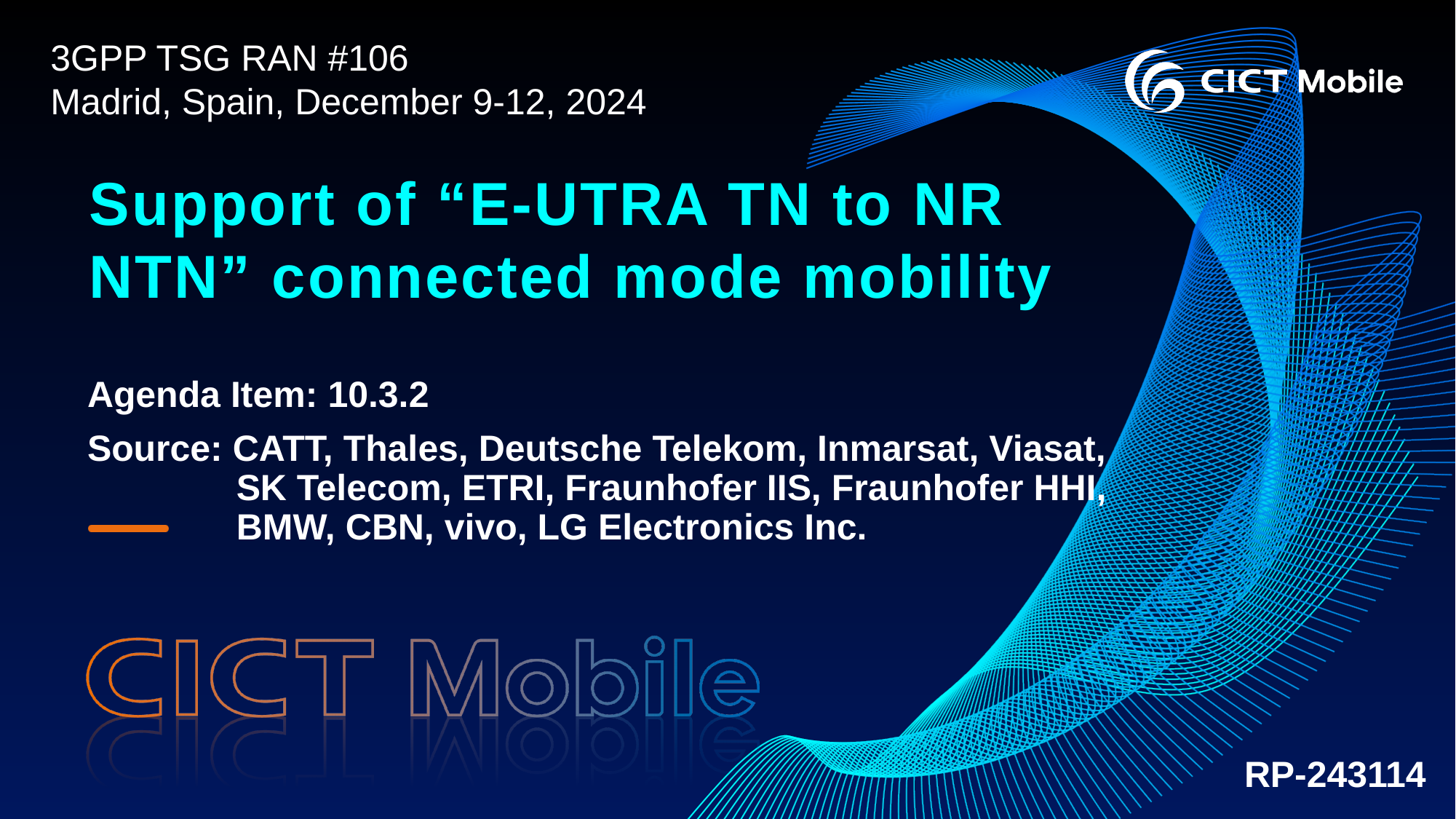

3GPP TSG RAN #106
Madrid, Spain, December 9-12, 2024
# Support of “E-UTRA TN to NR NTN” connected mode mobility
Agenda Item: 10.3.2
Source: CATT, Thales, Deutsche Telekom, Inmarsat, Viasat, SK Telecom, ETRI, Fraunhofer IIS, Fraunhofer HHI, BMW, CBN, vivo, LG Electronics Inc.
RP-243114